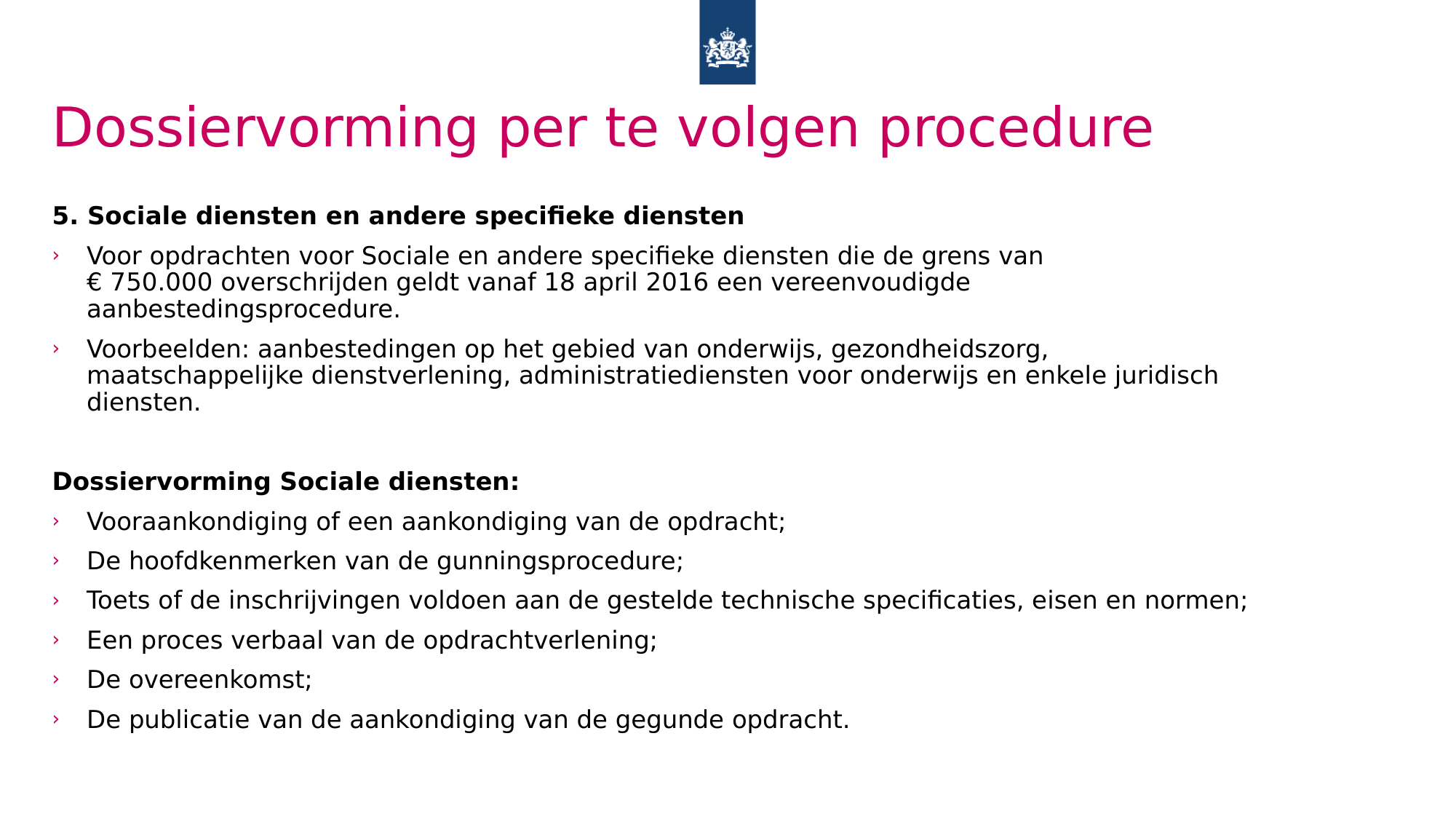

Dossiervorming per te volgen procedure
5. Sociale diensten en andere specifieke diensten
Voor opdrachten voor Sociale en andere specifieke diensten die de grens van
€ 750.000 overschrijden geldt vanaf 18 april 2016 een vereenvoudigde aanbestedingsprocedure.
Voorbeelden: aanbestedingen op het gebied van onderwijs, gezondheidszorg, maatschappelijke dienstverlening, administratiediensten voor onderwijs en enkele juridisch diensten.

Dossiervorming Sociale diensten:
Vooraankondiging of een aankondiging van de opdracht;
De hoofdkenmerken van de gunningsprocedure;
Toets of de inschrijvingen voldoen aan de gestelde technische specificaties, eisen en normen;
Een proces verbaal van de opdrachtverlening;
De overeenkomst;
De publicatie van de aankondiging van de gegunde opdracht.